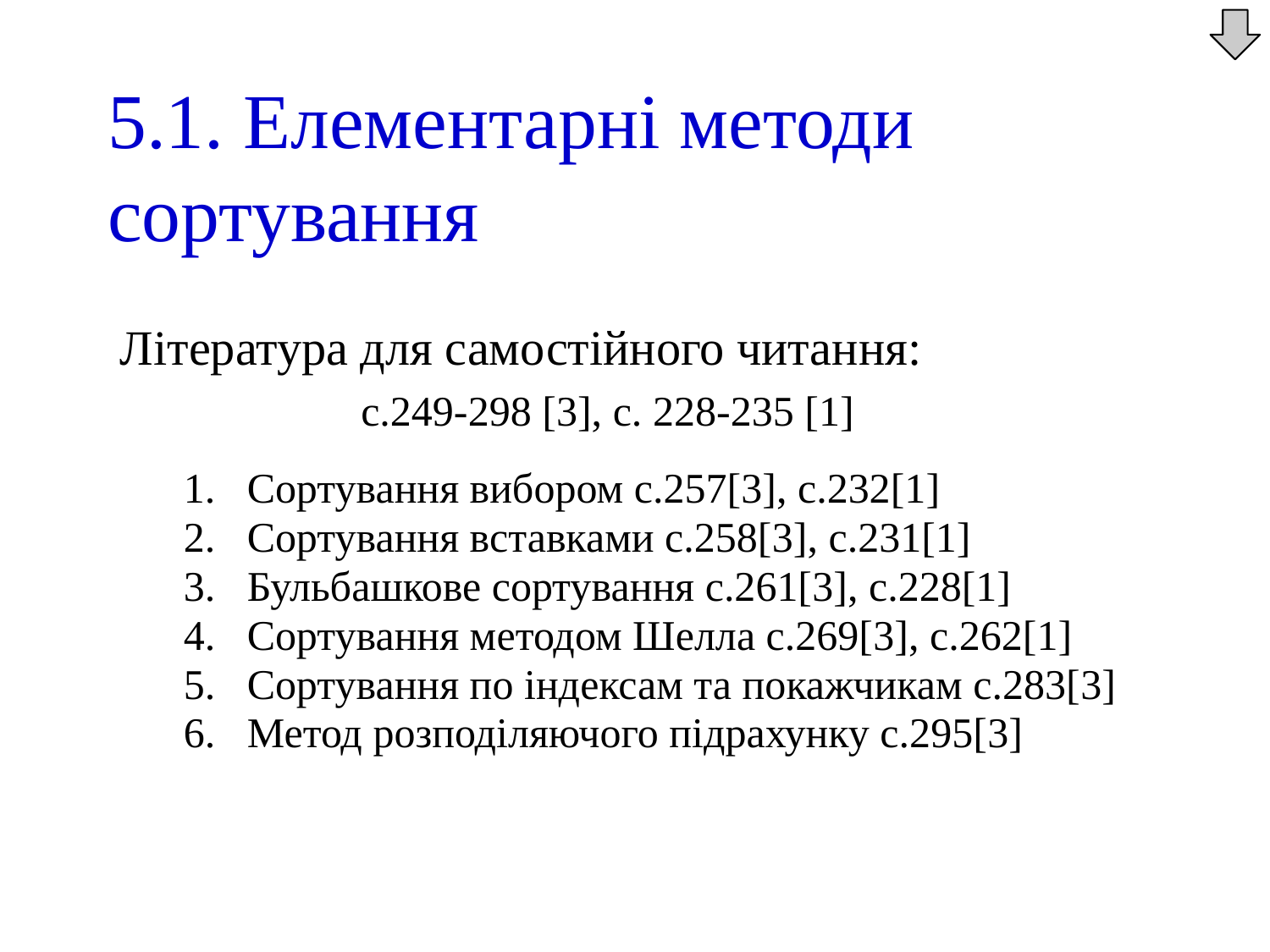

5.1. Елементарні методи сортування

Література для самостійного читання:
		 с.249-298 [3], с. 228-235 [1]

Сортування вибором с.257[3], с.232[1]
Сортування вставками с.258[3], с.231[1]
Бульбашкове сортування с.261[3], с.228[1]
Сортування методом Шелла с.269[3], с.262[1]
Сортування по індексам та покажчикам с.283[3]
Метод розподіляючого підрахунку с.295[3]